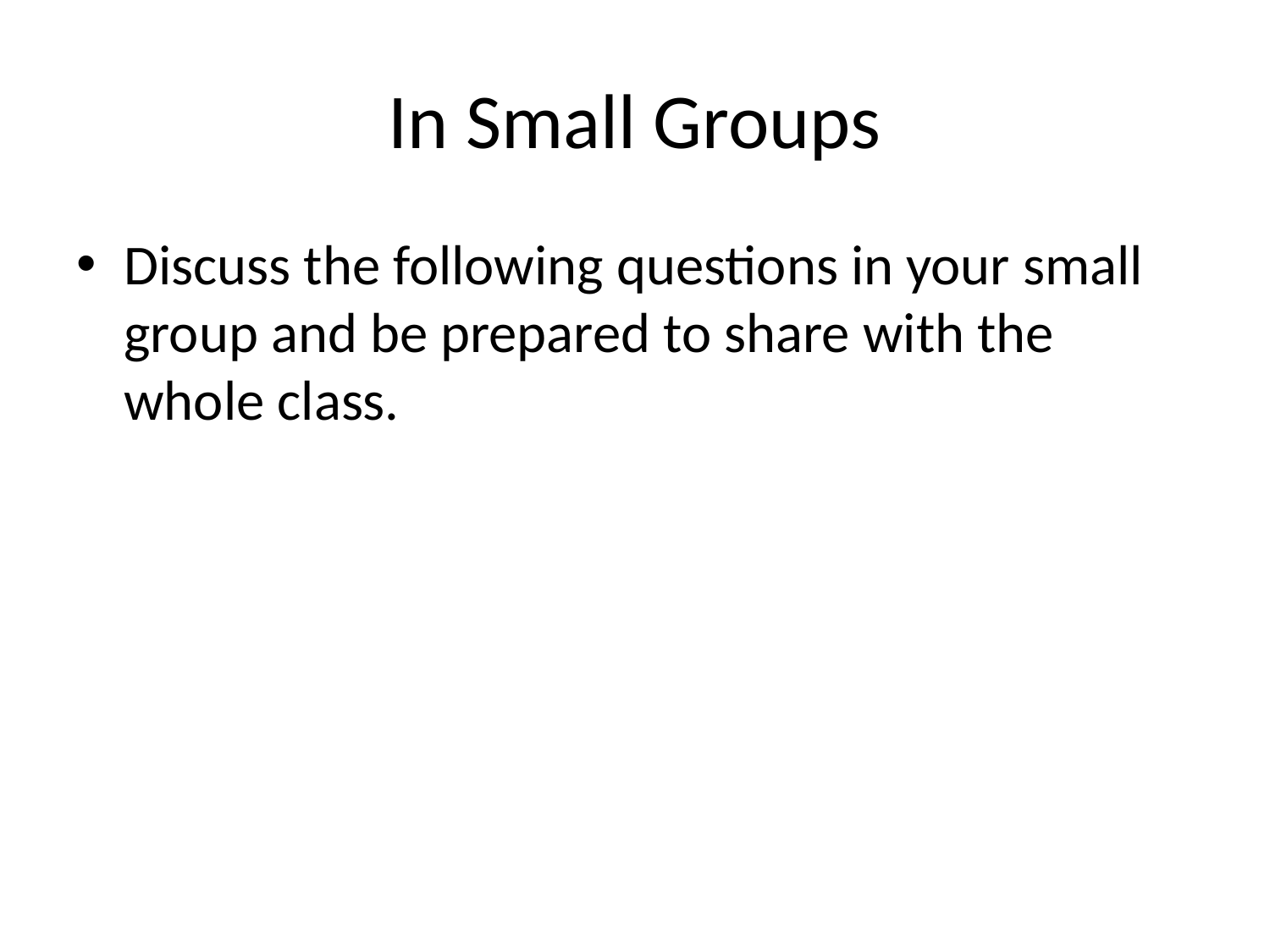

# In Small Groups
Discuss the following questions in your small group and be prepared to share with the whole class.